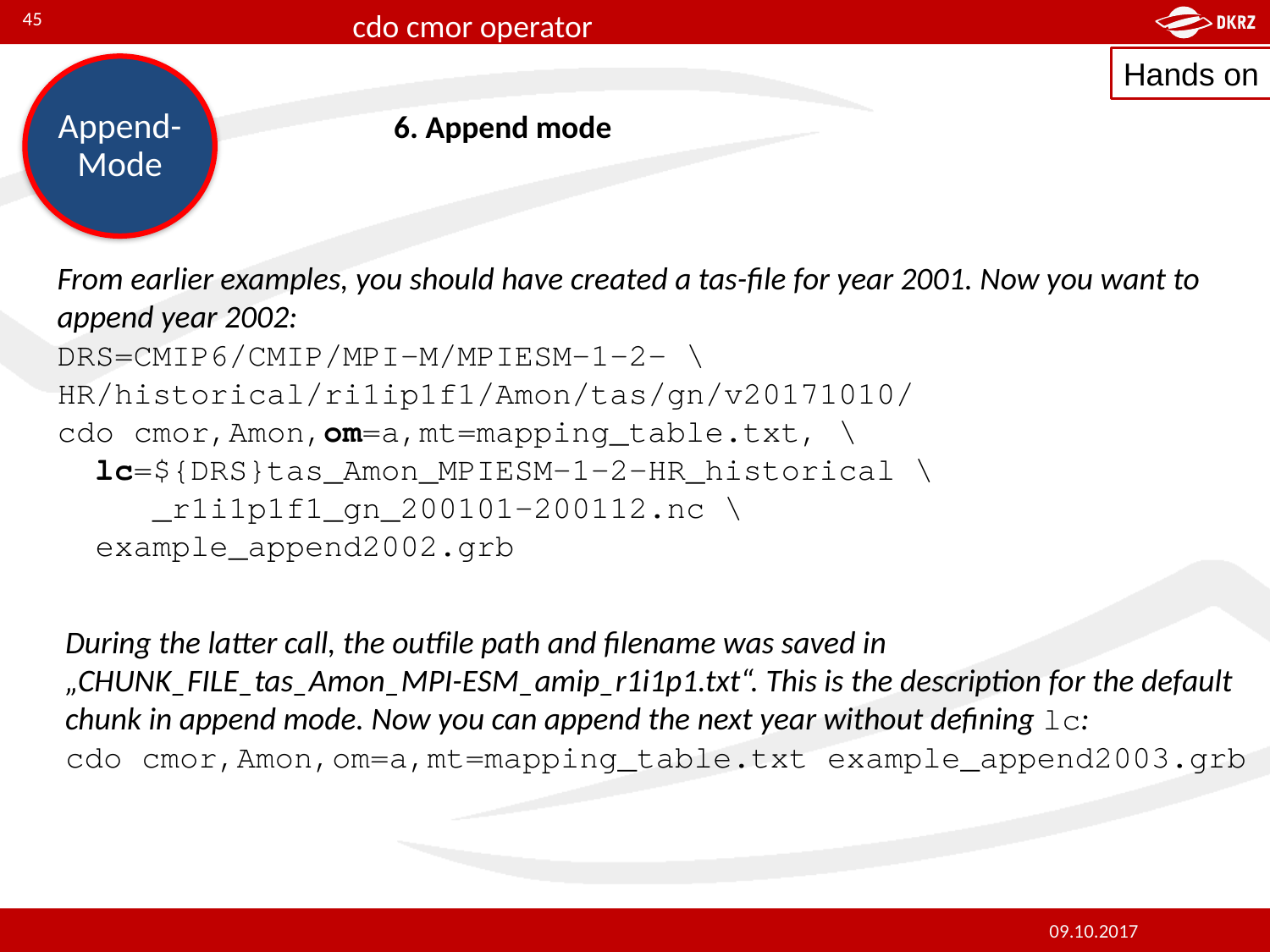

45

Append-Mode
6. Append mode
From earlier examples, you should have created a tas-file for year 2001. Now you want to append year 2002:
DRS=CMIP6/CMIP/MPI-M/MPIESM-1-2- \
HR/historical/ri1ip1f1/Amon/tas/gn/v20171010/
cdo cmor,Amon,om=a,mt=mapping_table.txt, \
  lc=${DRS}tas_Amon_MPIESM-1-2-HR_historical \
     _r1i1p1f1_gn_200101-200112.nc \
  example_append2002.grb
During the latter call, the outfile path and filename was saved in „CHUNK_FILE_tas_Amon_MPI-ESM_amip_r1i1p1.txt“. This is the description for the default chunk in append mode. Now you can append the next year without defining lc:
cdo cmor,Amon,om=a,mt=mapping_table.txt example_append2003.grb
09.10.2017